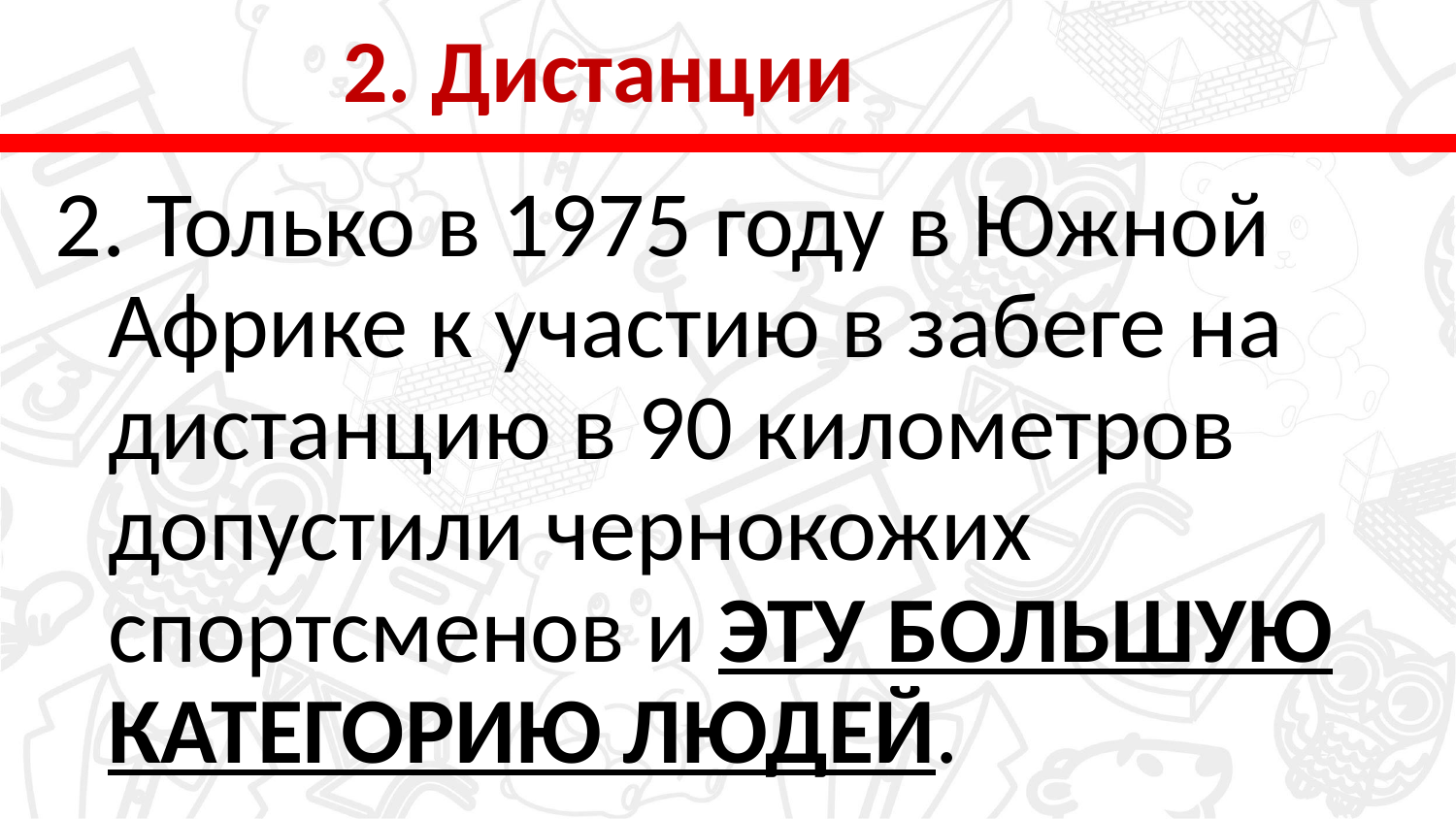

# 2. Дистанции

2. Только в 1975 году в Южной Африке к участию в забеге на дистанцию в 90 километров допустили чернокожих спортсменов и ЭТУ БОЛЬШУЮ КАТЕГОРИЮ ЛЮДЕЙ.